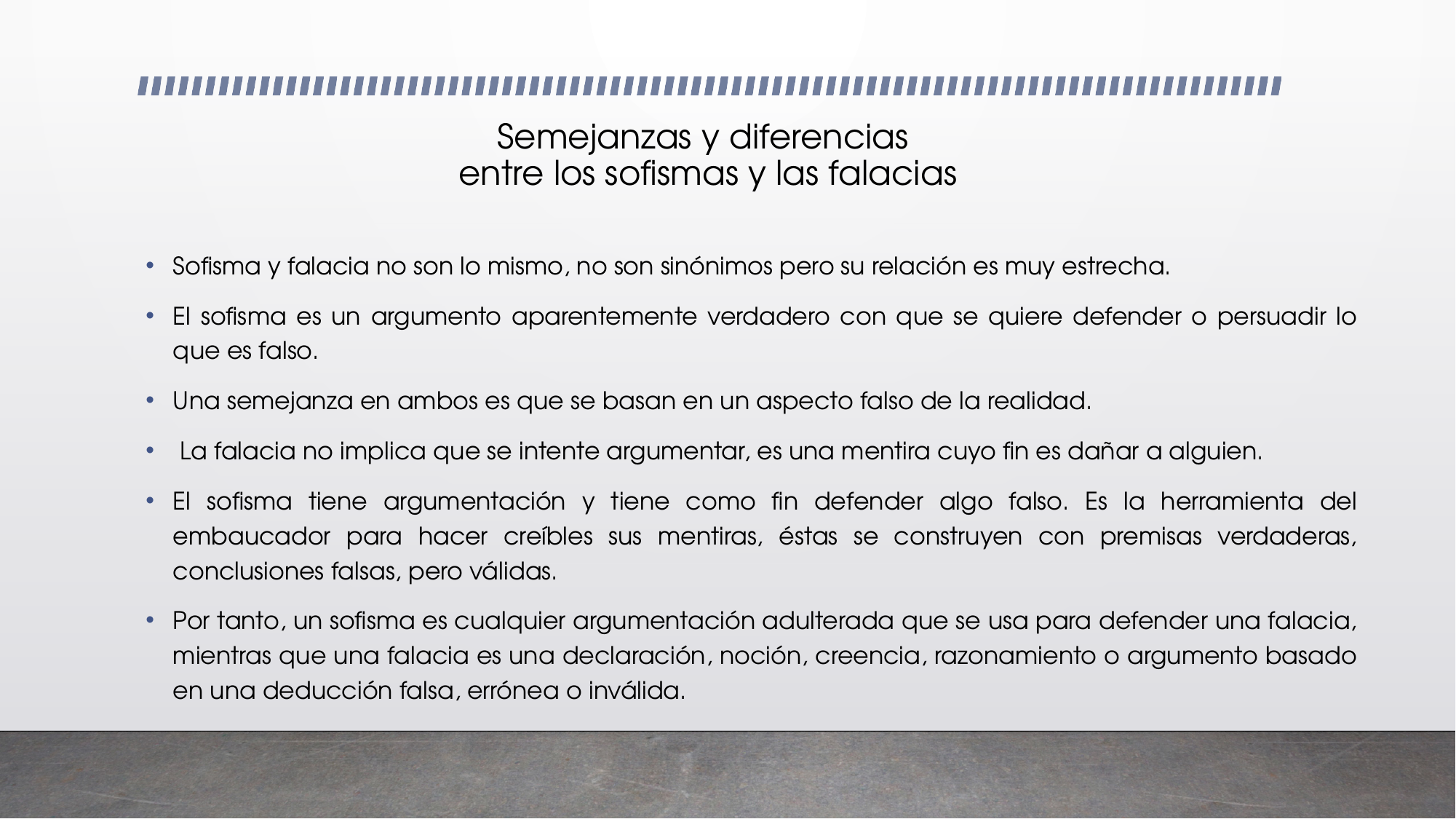

# Semejanzas y diferencias entre los sofismas y las falacias
Sofisma y falacia no son lo mismo, no son sinónimos pero su relación es muy estrecha.
El sofisma es un argumento aparentemente verdadero con que se quiere defender o persuadir lo que es falso.
Una semejanza en ambos es que se basan en un aspecto falso de la realidad.
 La falacia no implica que se intente argumentar, es una mentira cuyo fin es dañar a alguien.
El sofisma tiene argumentación y tiene como fin defender algo falso. Es la herramienta del embaucador para hacer creíbles sus mentiras, éstas se construyen con premisas verdaderas, conclusiones falsas, pero válidas.
Por tanto, un sofisma es cualquier argumentación adulterada que se usa para defender una falacia, mientras que una falacia es una declaración, noción, creencia, razonamiento o argumento basado en una deducción falsa, errónea o inválida.